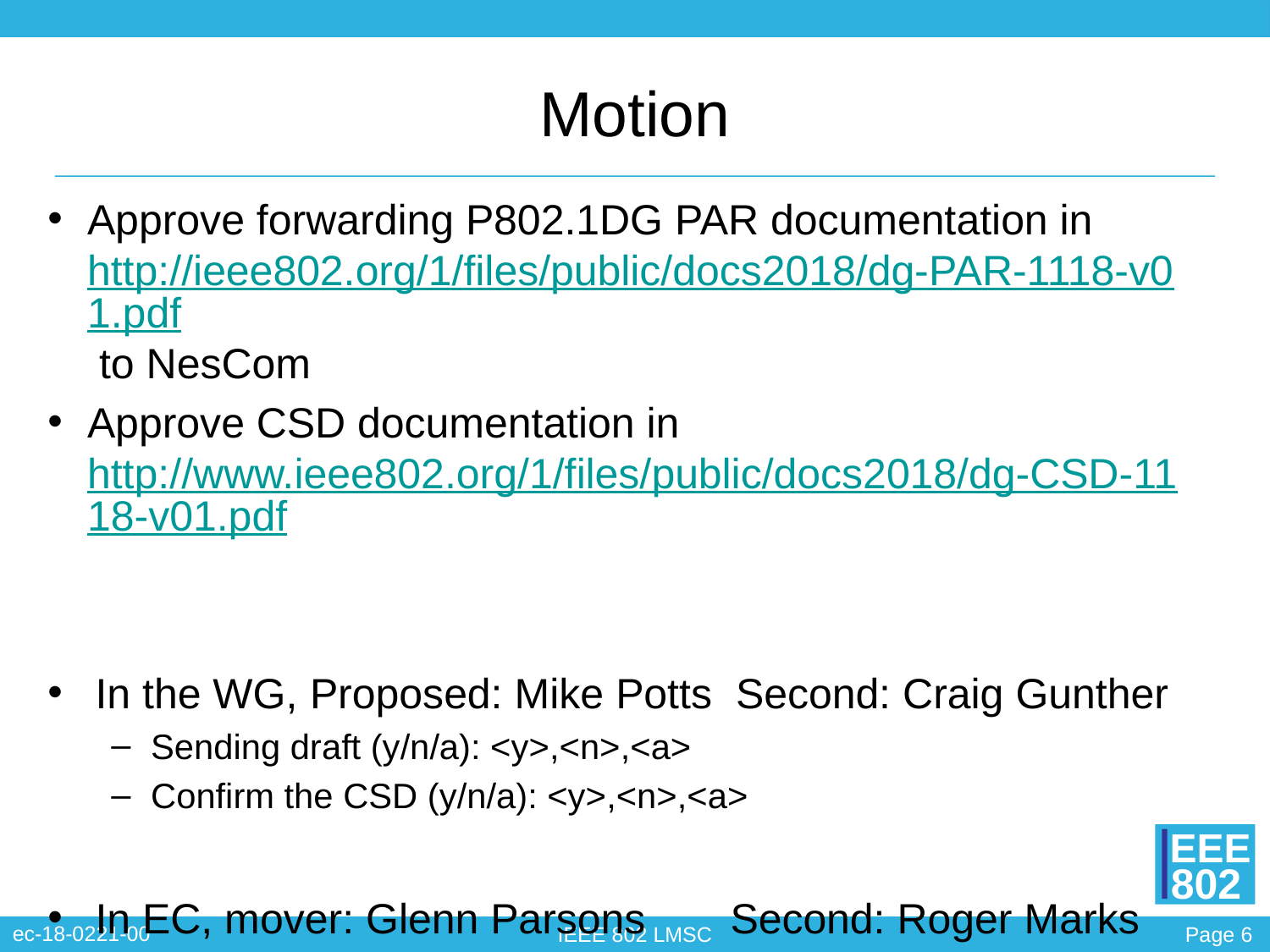

# Motion
Approve forwarding P802.1DG PAR documentation in http://ieee802.org/1/files/public/docs2018/dg-PAR-1118-v01.pdf to NesCom
Approve CSD documentation in http://www.ieee802.org/1/files/public/docs2018/dg-CSD-1118-v01.pdf

In the WG, Proposed: Mike Potts  Second: Craig Gunther
Sending draft (y/n/a): <y>,<n>,<a>
Confirm the CSD (y/n/a): <y>,<n>,<a>

In EC, mover: Glenn Parsons	Second: Roger Marks
(y/n/a): <y>,<n>,<a>